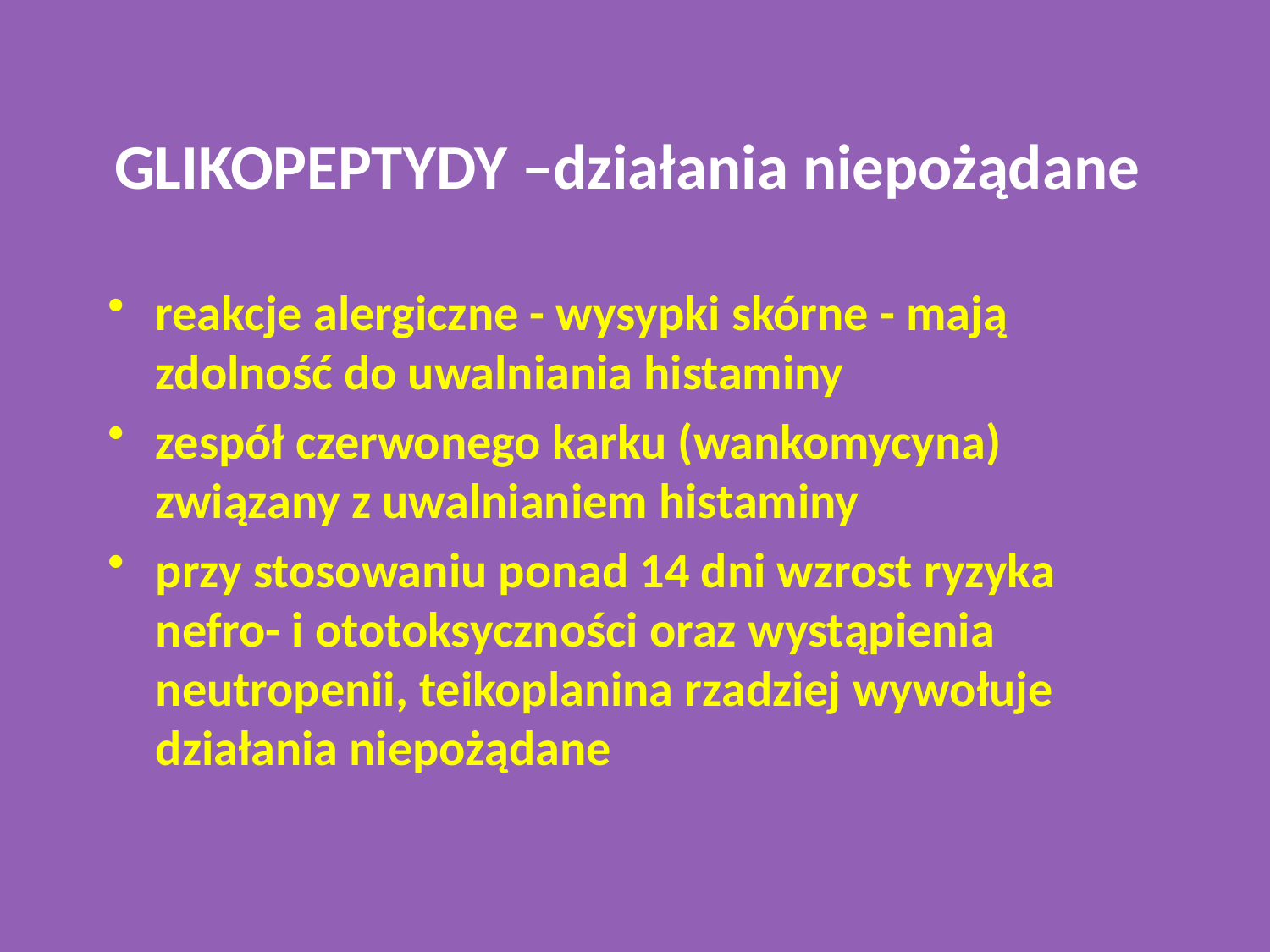

# GLIKOPEPTYDY –działania niepożądane
reakcje alergiczne - wysypki skórne - mają zdolność do uwalniania histaminy
zespół czerwonego karku (wankomycyna) związany z uwalnianiem histaminy
przy stosowaniu ponad 14 dni wzrost ryzyka nefro- i ototoksyczności oraz wystąpienia neutropenii, teikoplanina rzadziej wywołuje działania niepożądane